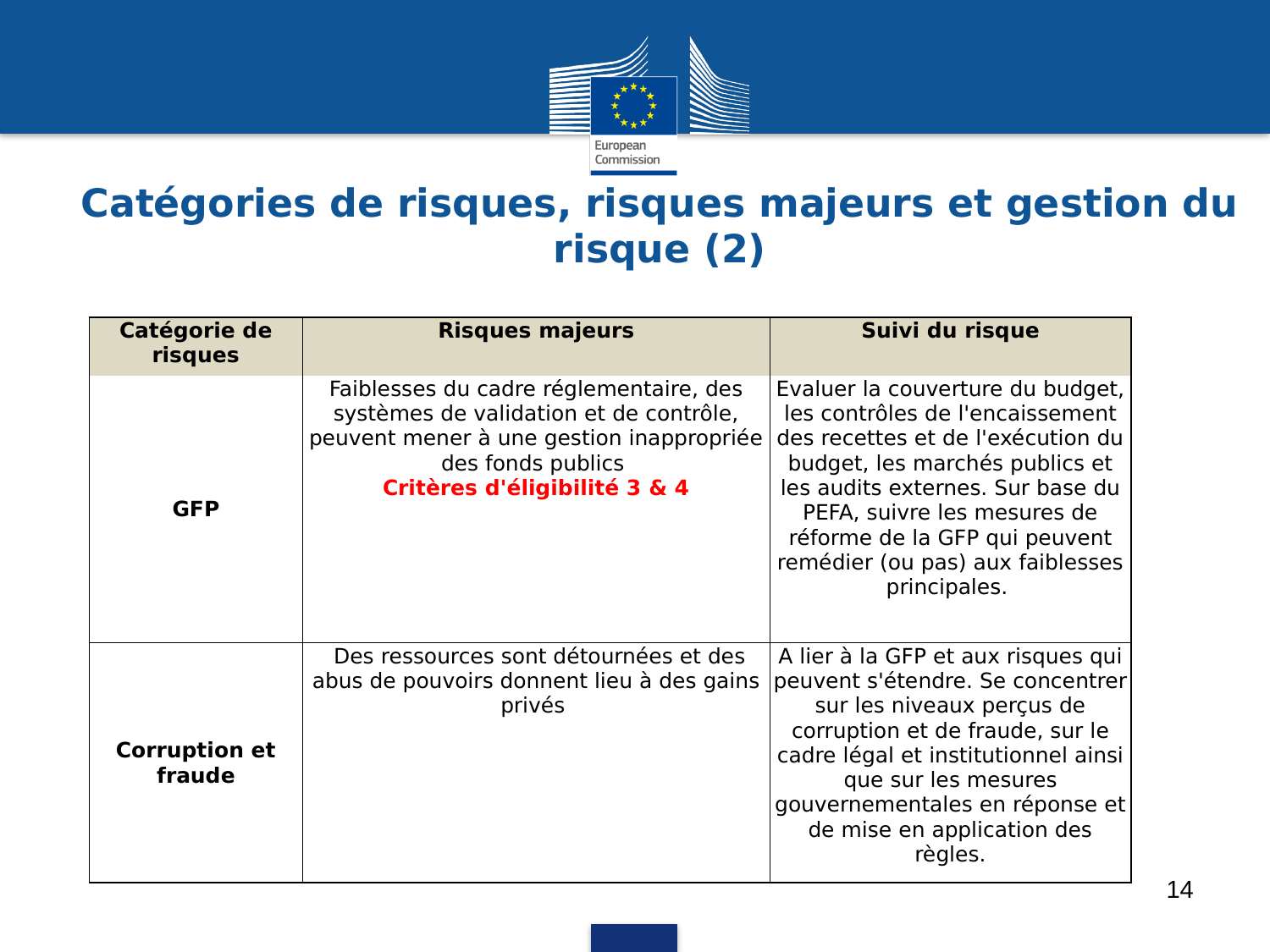

# Catégories de risques, risques majeurs et gestion du risque (2)
| Catégorie de risques | Risques majeurs | Suivi du risque |
| --- | --- | --- |
| GFP | Faiblesses du cadre réglementaire, des systèmes de validation et de contrôle, peuvent mener à une gestion inappropriée des fonds publics Critères d'éligibilité 3 & 4 | Evaluer la couverture du budget, les contrôles de l'encaissement des recettes et de l'exécution du budget, les marchés publics et les audits externes. Sur base du PEFA, suivre les mesures de réforme de la GFP qui peuvent remédier (ou pas) aux faiblesses principales. |
| Corruption et fraude | Des ressources sont détournées et des abus de pouvoirs donnent lieu à des gains privés | A lier à la GFP et aux risques qui peuvent s'étendre. Se concentrer sur les niveaux perçus de corruption et de fraude, sur le cadre légal et institutionnel ainsi que sur les mesures gouvernementales en réponse et de mise en application des règles. |
14